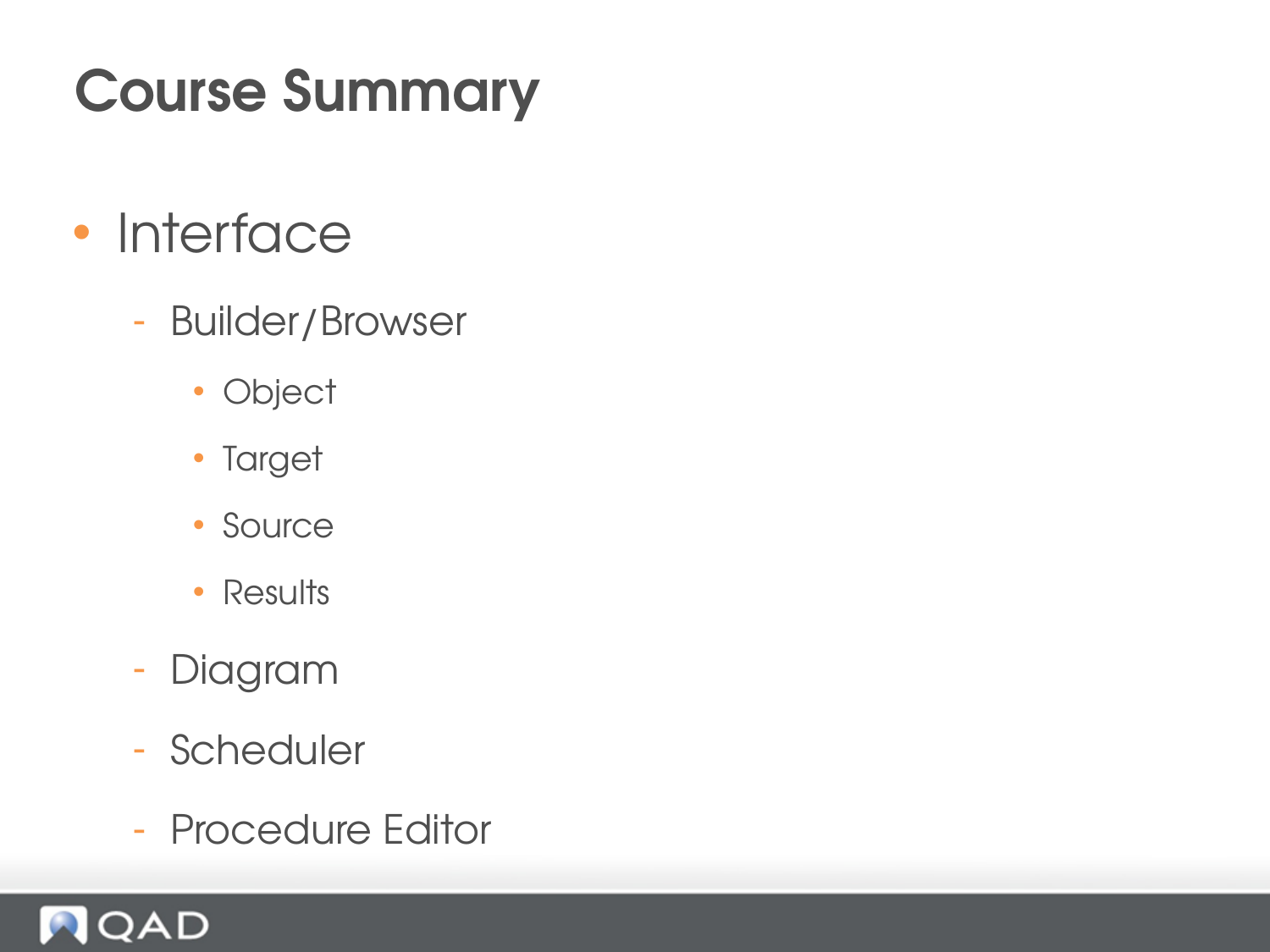

# Course Summary
Interface
Builder/Browser
Object
Target
Source
Results
Diagram
Scheduler
Procedure Editor